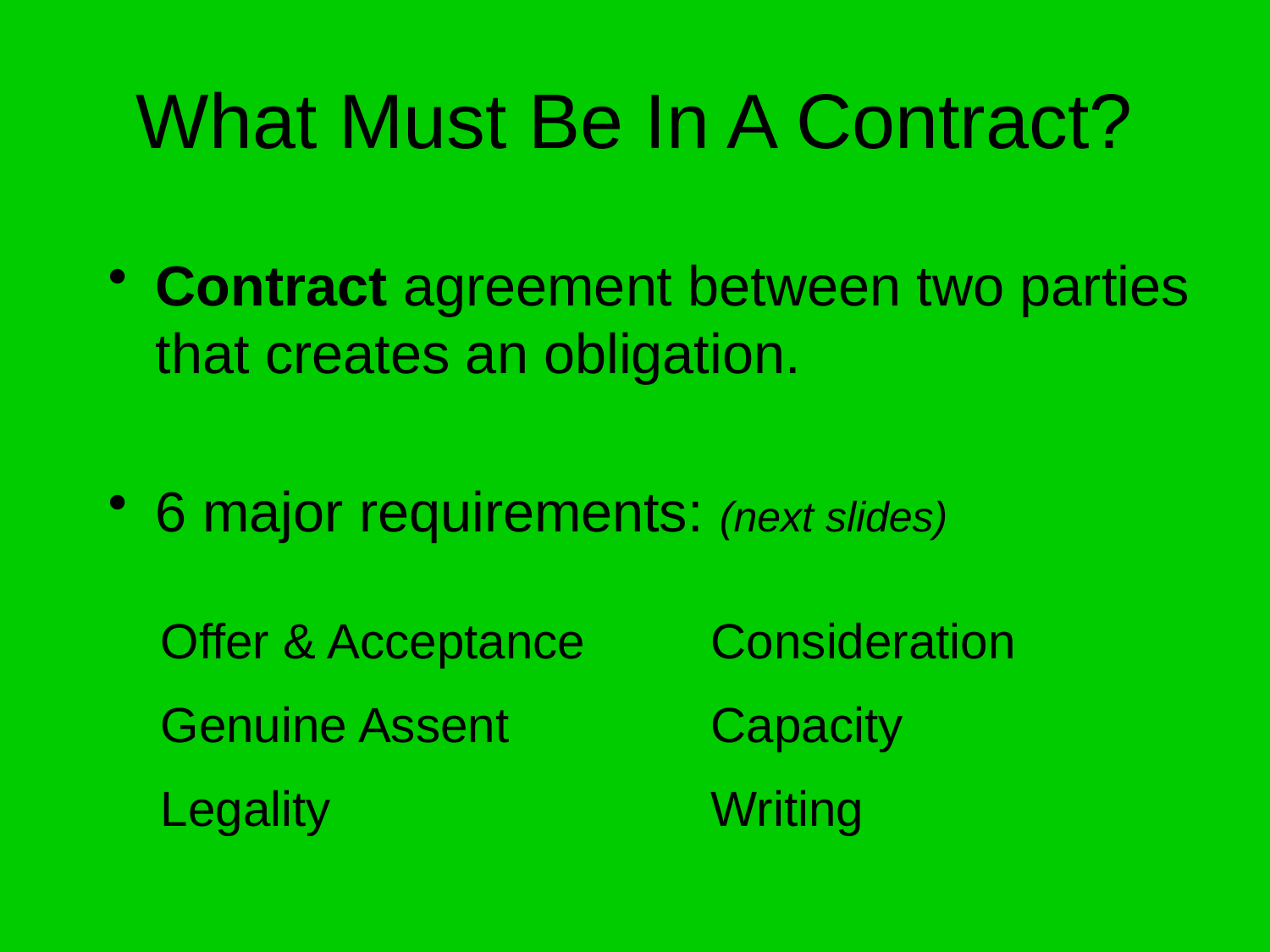

# What Must Be In A Contract?
Contract agreement between two parties that creates an obligation.

6 major requirements: (next slides)
Offer & Acceptance
Genuine Assent
Legality
Consideration
Capacity
Writing